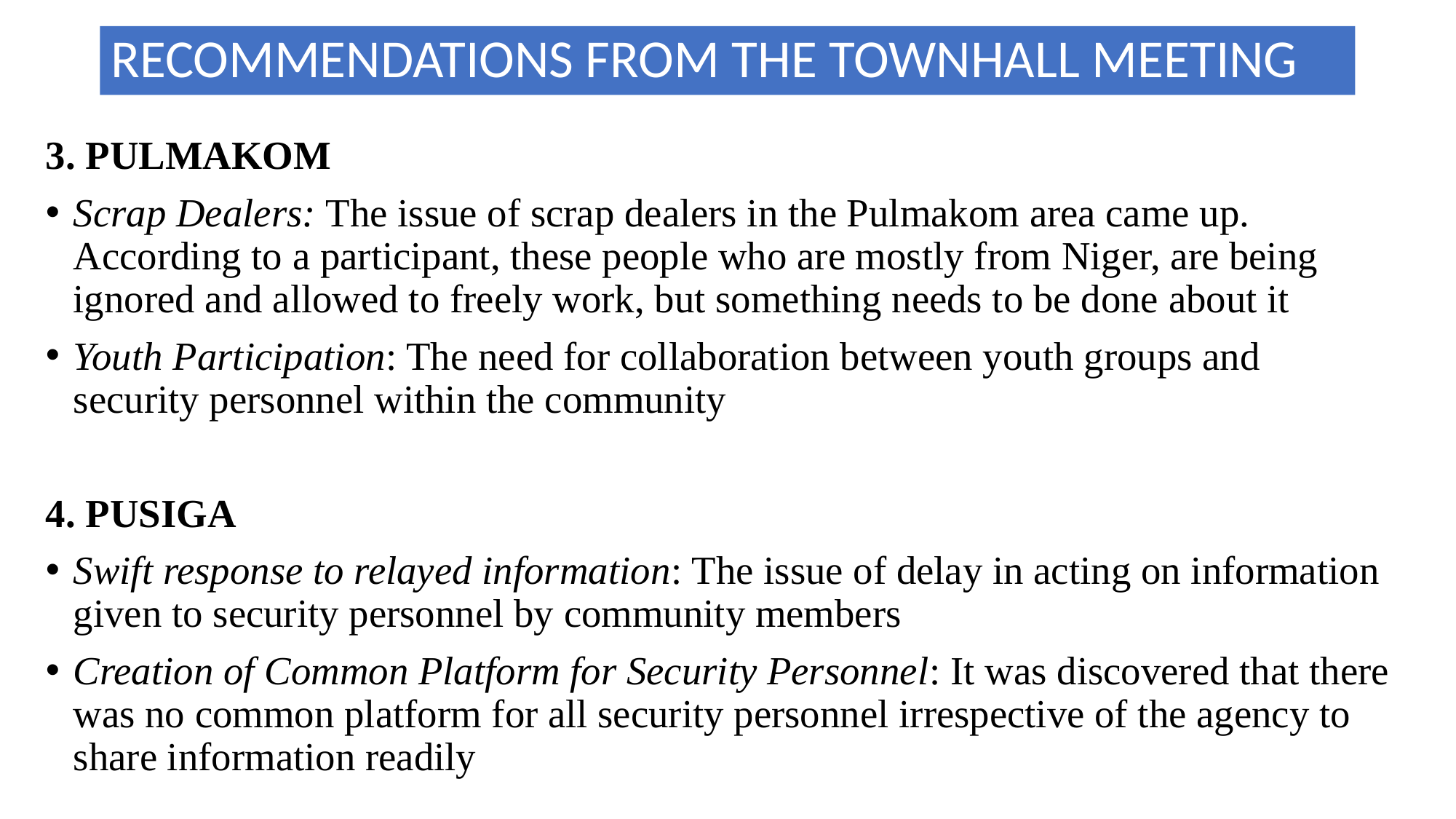

# RECOMMENDATIONS FROM THE TOWNHALL MEETING
3. PULMAKOM
Scrap Dealers: The issue of scrap dealers in the Pulmakom area came up. According to a participant, these people who are mostly from Niger, are being ignored and allowed to freely work, but something needs to be done about it
Youth Participation: The need for collaboration between youth groups and security personnel within the community

4. PUSIGA
Swift response to relayed information: The issue of delay in acting on information given to security personnel by community members
Creation of Common Platform for Security Personnel: It was discovered that there was no common platform for all security personnel irrespective of the agency to share information readily